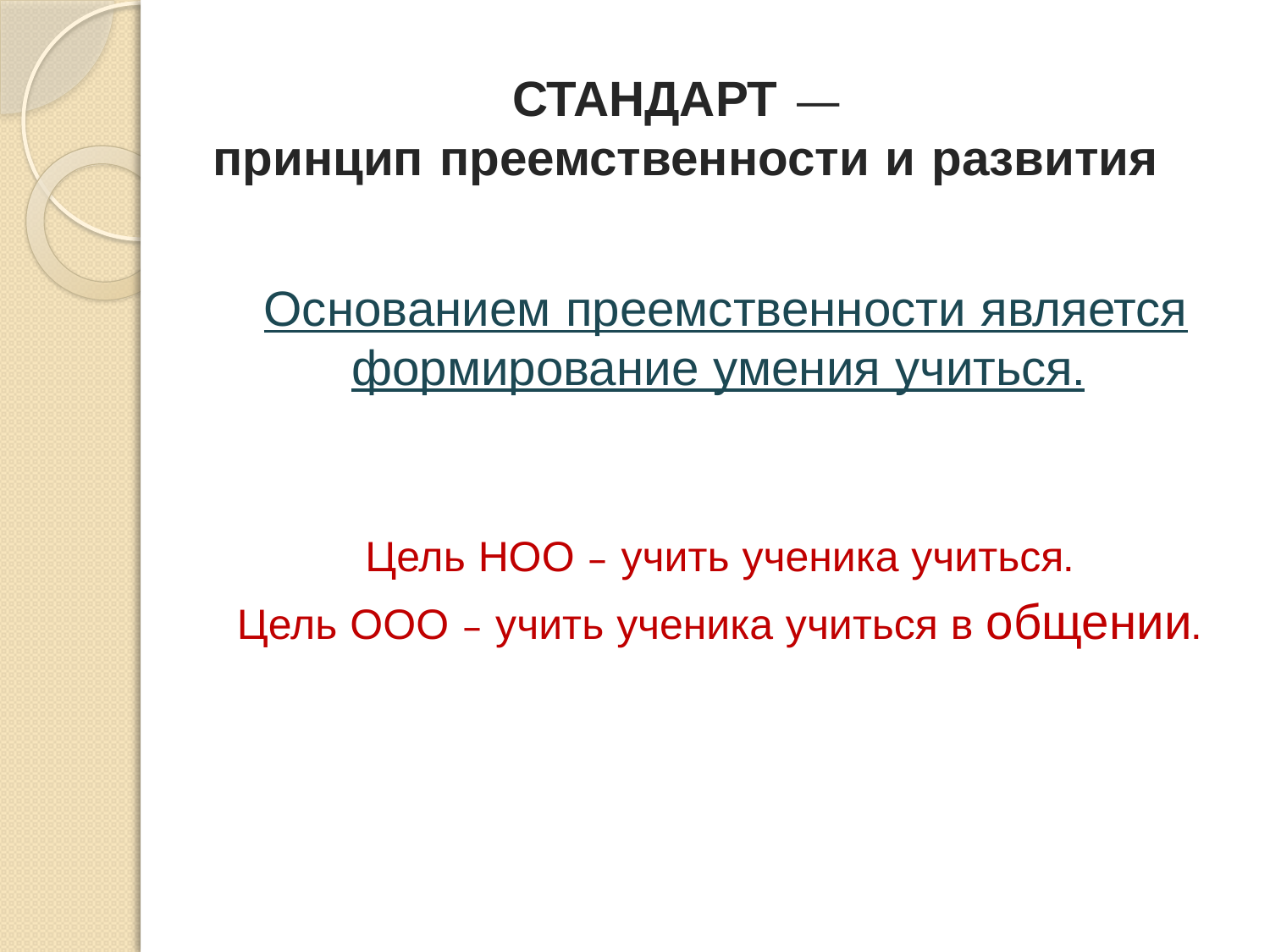

# СТАНДАРТ — принцип преемственности и развития

Основанием преемственности является формирование умения учиться.

Цель НОО – учить ученика учиться.
Цель ООО – учить ученика учиться в общении.